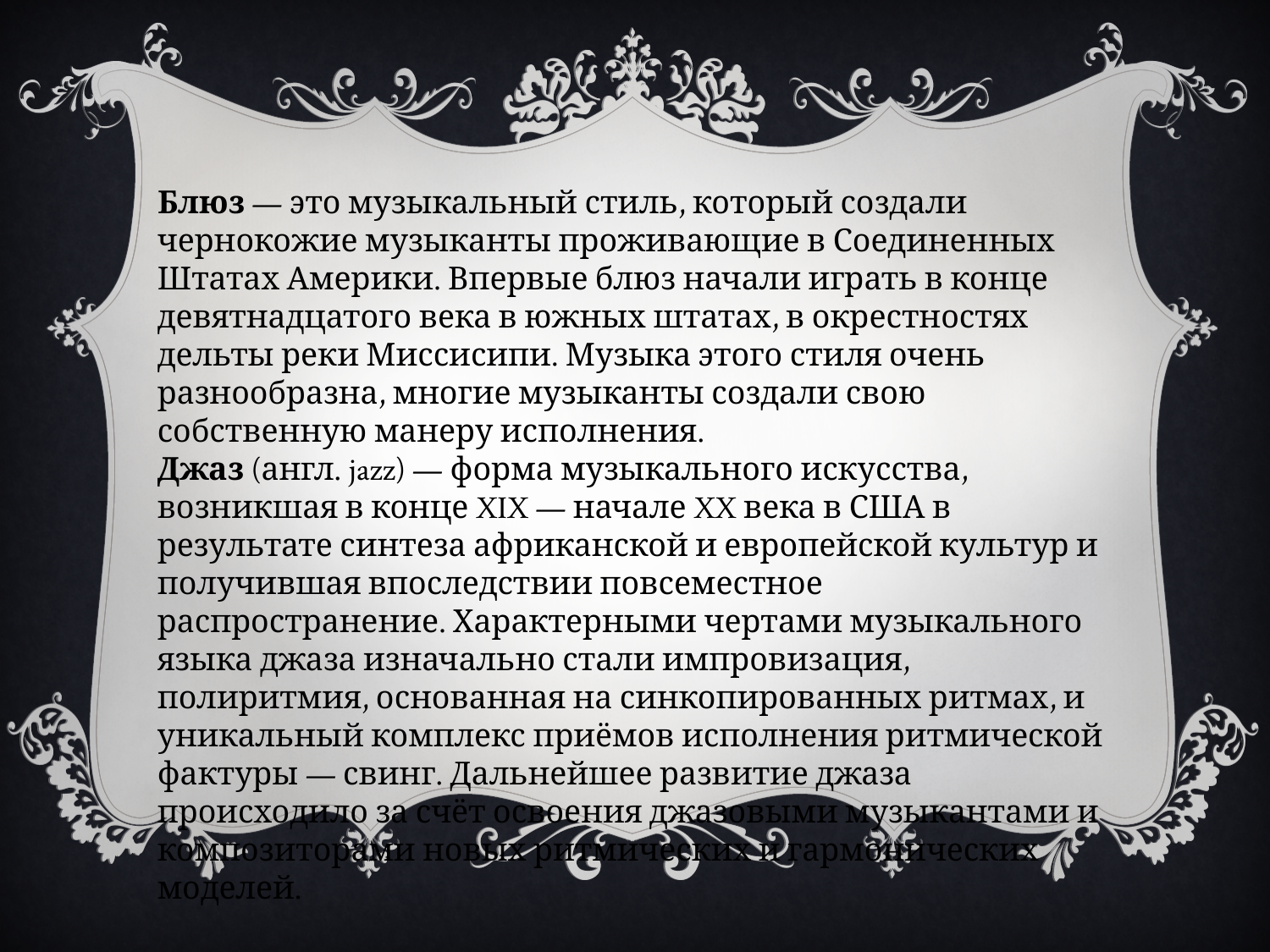

Блюз — это музыкальный стиль, который создали чернокожие музыканты проживающие в Соединенных Штатах Америки. Впервые блюз начали играть в конце девятнадцатого века в южных штатах, в окрестностях дельты реки Миссисипи. Музыка этого стиля очень разнообразна, многие музыканты создали свою собственную манеру исполнения.
Джаз (англ. jazz) — форма музыкального искусства, возникшая в конце XIX — начале XX века в США в результате синтеза африканской и европейской культур и получившая впоследствии повсеместное распространение. Характерными чертами музыкального языка джаза изначально стали импровизация, полиритмия, основанная на синкопированных ритмах, и уникальный комплекс приёмов исполнения ритмической фактуры — свинг. Дальнейшее развитие джаза происходило за счёт освоения джазовыми музыкантами и композиторами новых ритмических и гармонических моделей.